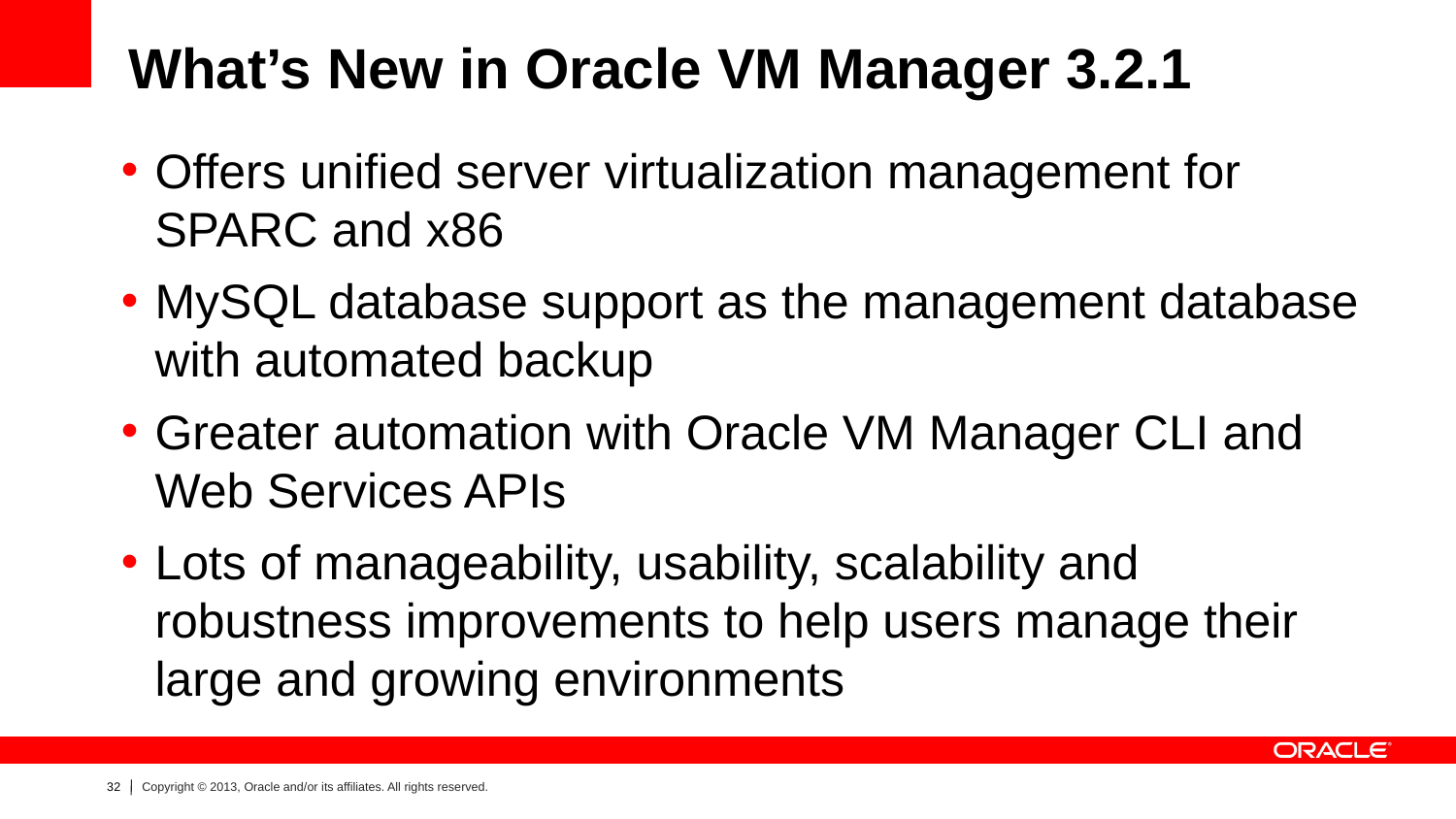

# What’s New in Oracle VM Manager 3.2.1
Offers unified server virtualization management for SPARC and x86
MySQL database support as the management database with automated backup
Greater automation with Oracle VM Manager CLI and Web Services APIs
Lots of manageability, usability, scalability and robustness improvements to help users manage their large and growing environments